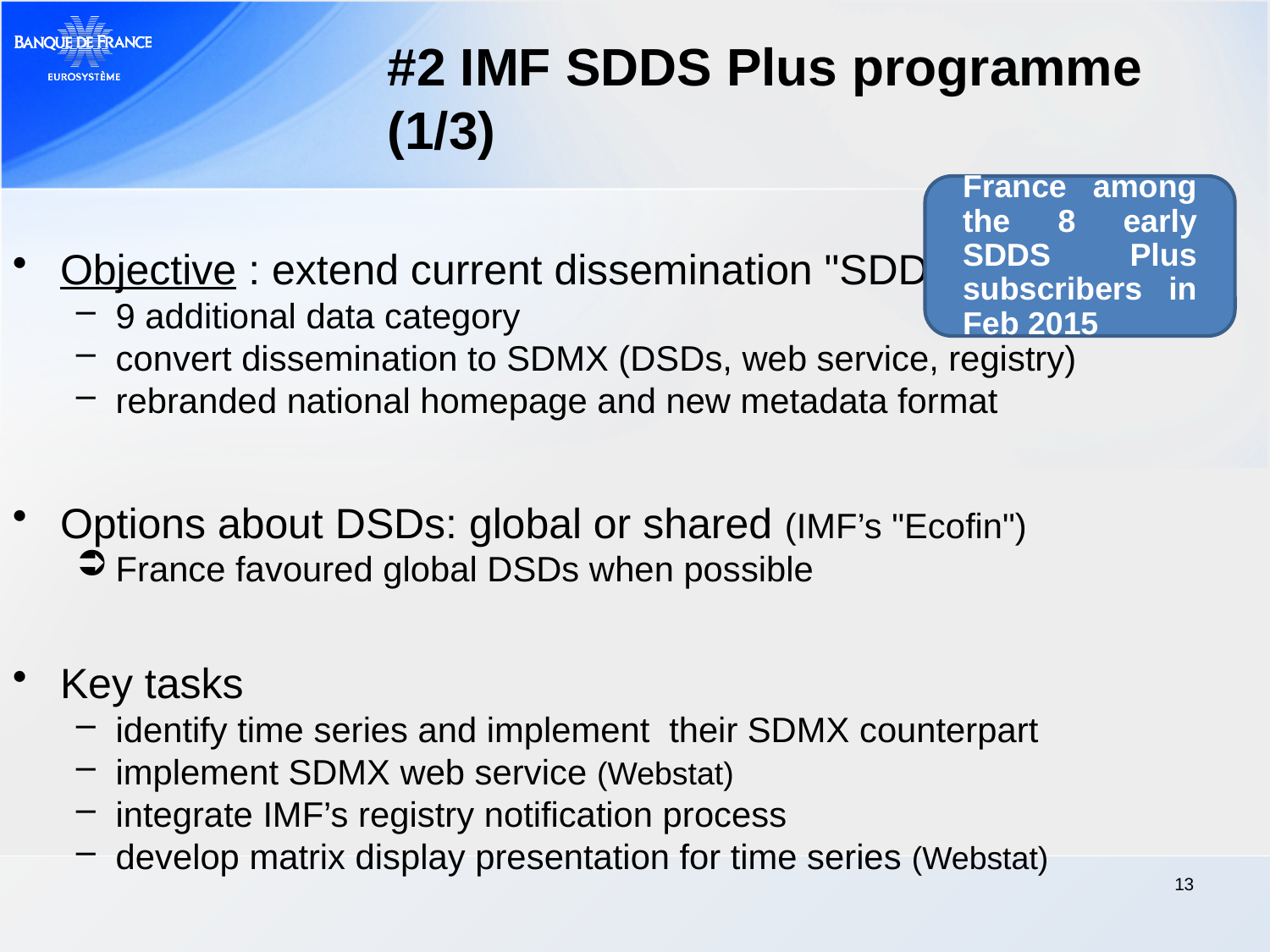

# #2 IMF SDDS Plus programme (1/3)
France among the 8 early SDDS Plus subscribers in Feb 2015
Objective : extend current dissemination "SDDS"
9 additional data category
convert dissemination to SDMX (DSDs, web service, registry)
rebranded national homepage and new metadata format

Options about DSDs: global or shared (IMF’s "Ecofin")
France favoured global DSDs when possible

Key tasks
identify time series and implement  their SDMX counterpart
implement SDMX web service (Webstat)
integrate IMF’s registry notification process
develop matrix display presentation for time series (Webstat)

13